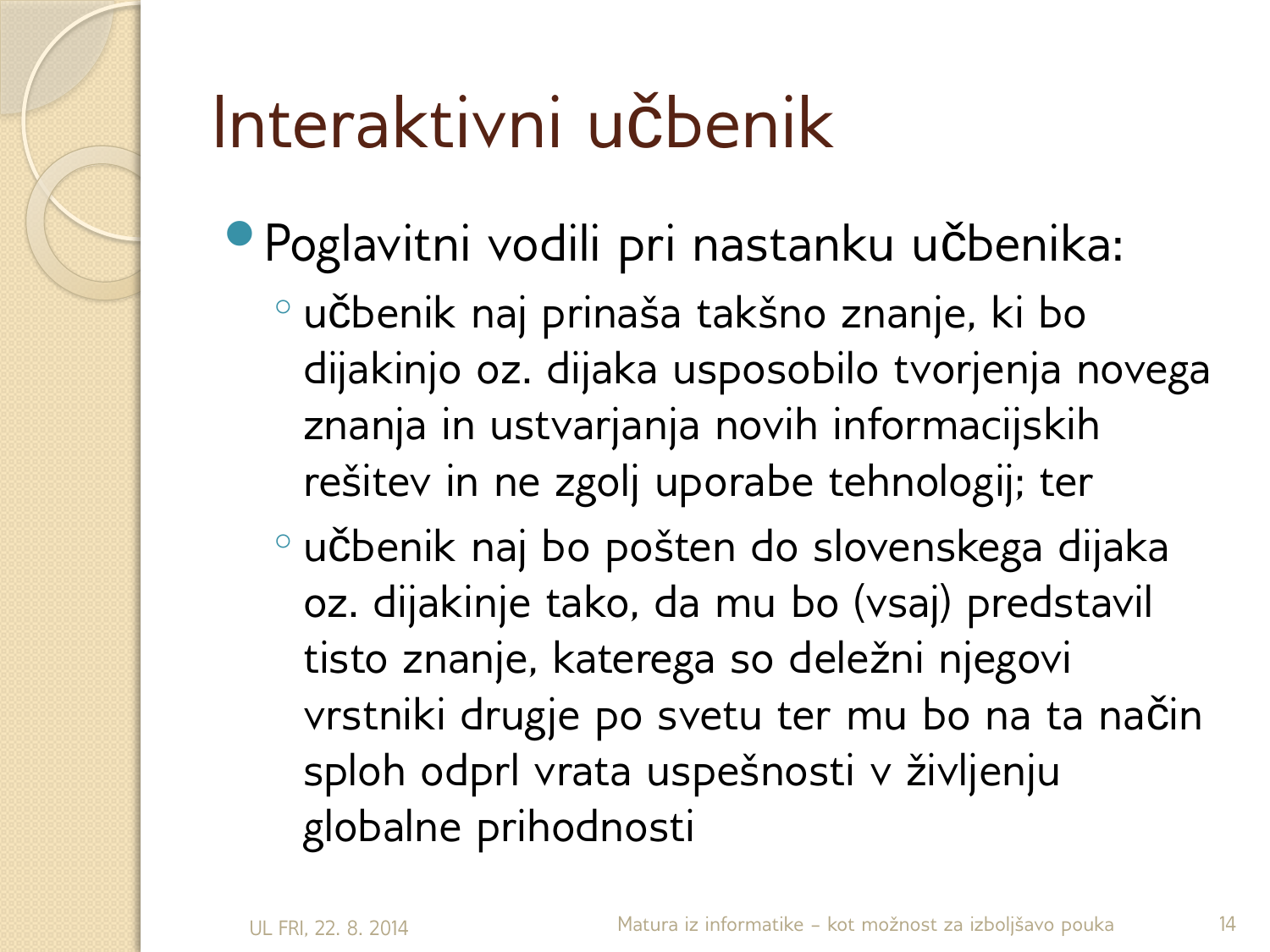

# Interaktivni učbenik
Poglavitni vodili pri nastanku učbenika:
učbenik naj prinaša takšno znanje, ki bo dijakinjo oz. dijaka usposobilo tvorjenja novega znanja in ustvarjanja novih informacijskih rešitev in ne zgolj uporabe tehnologij; ter
učbenik naj bo pošten do slovenskega dijaka oz. dijakinje tako, da mu bo (vsaj) predstavil tisto znanje, katerega so deležni njegovi vrstniki drugje po svetu ter mu bo na ta način sploh odprl vrata uspešnosti v življenju globalne prihodnosti
Matura iz informatike – kot možnost za izboljšavo pouka
14
UL FRI, 22. 8. 2014